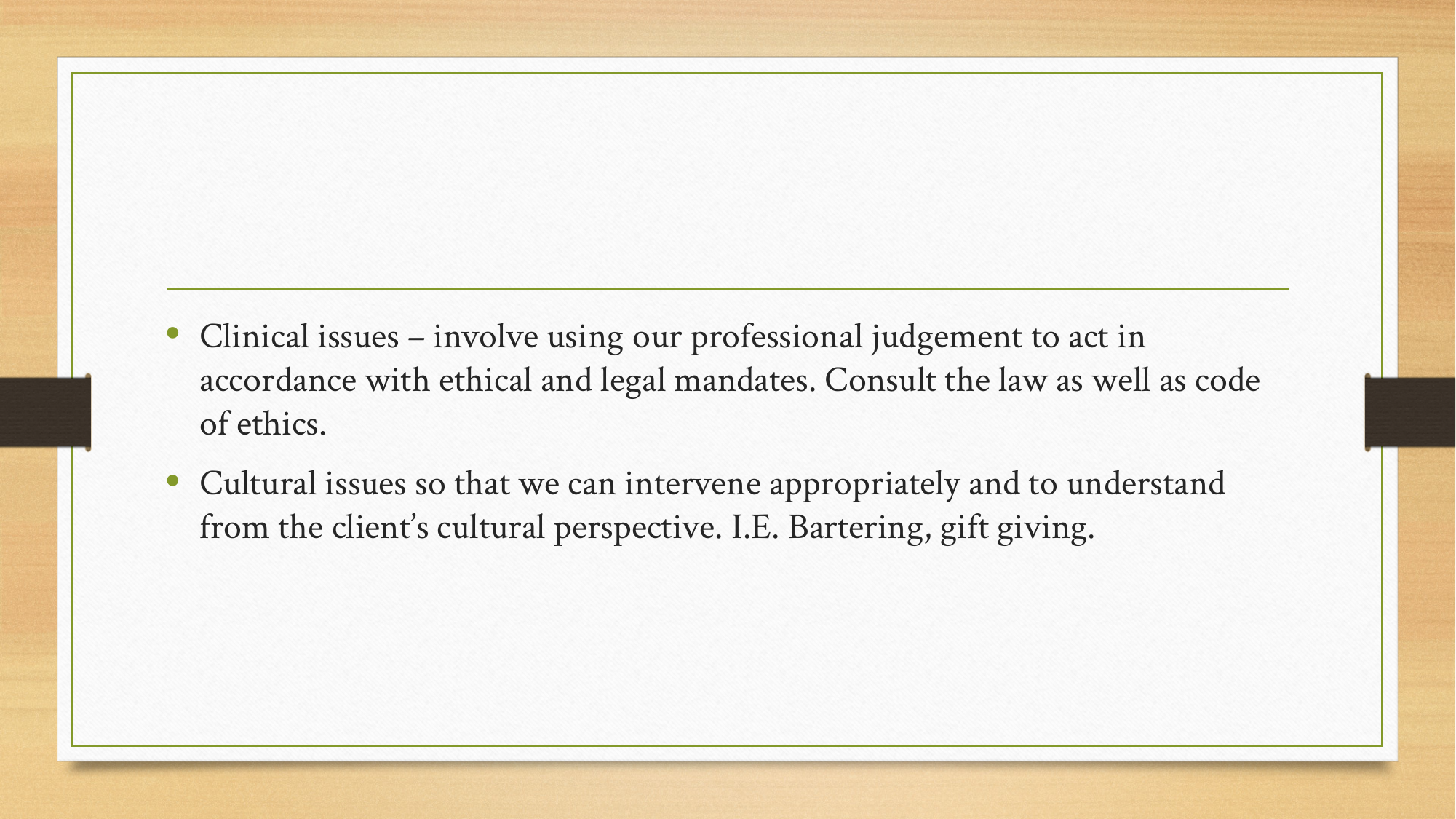

#
Clinical issues – involve using our professional judgement to act in accordance with ethical and legal mandates. Consult the law as well as code of ethics.
Cultural issues so that we can intervene appropriately and to understand from the client’s cultural perspective. I.E. Bartering, gift giving.